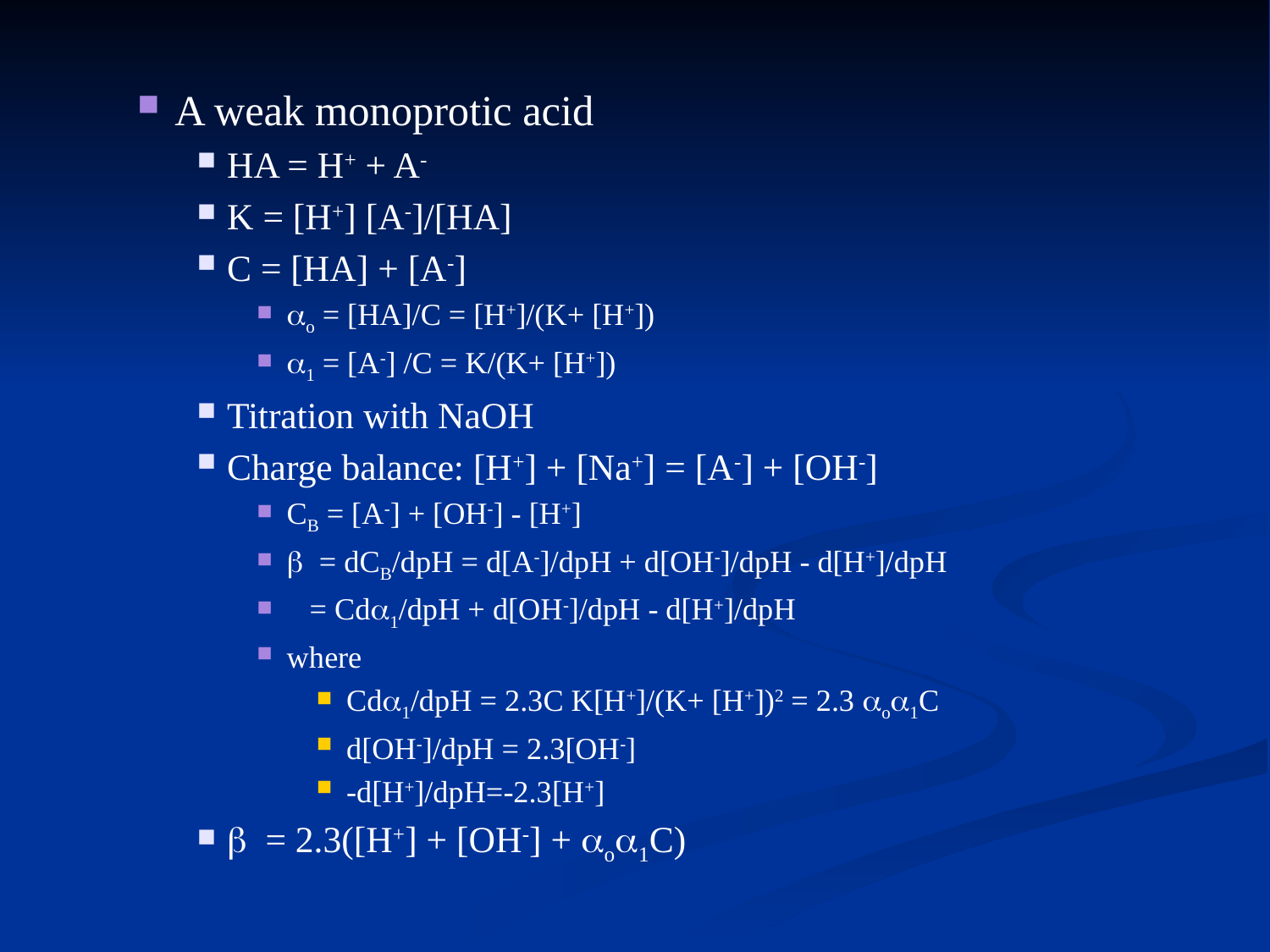

A weak monoprotic acid
HA = H+ + A-
K = [H+] [A-]/[HA]
C = [HA] + [A-]
αo = [HA]/C = [H+]/(K+ [H+])
α1 = [A-] /C = K/(K+ [H+])
Titration with NaOH
Charge balance: [H+] + [Na+] = [A-] + [OH-]
CB = [A-] + [OH-] - [H+]
β = dCB/dpH = d[A-]/dpH + d[OH-]/dpH - d[H+]/dpH
   = Cdα1/dpH + d[OH-]/dpH - d[H+]/dpH
where
Cdα1/dpH = 2.3C K[H+]/(K+ [H+])2 = 2.3 αoα1C
d[OH-]/dpH = 2.3[OH-]
-d[H+]/dpH=-2.3[H+]
β = 2.3([H+] + [OH-] + αoα1C)